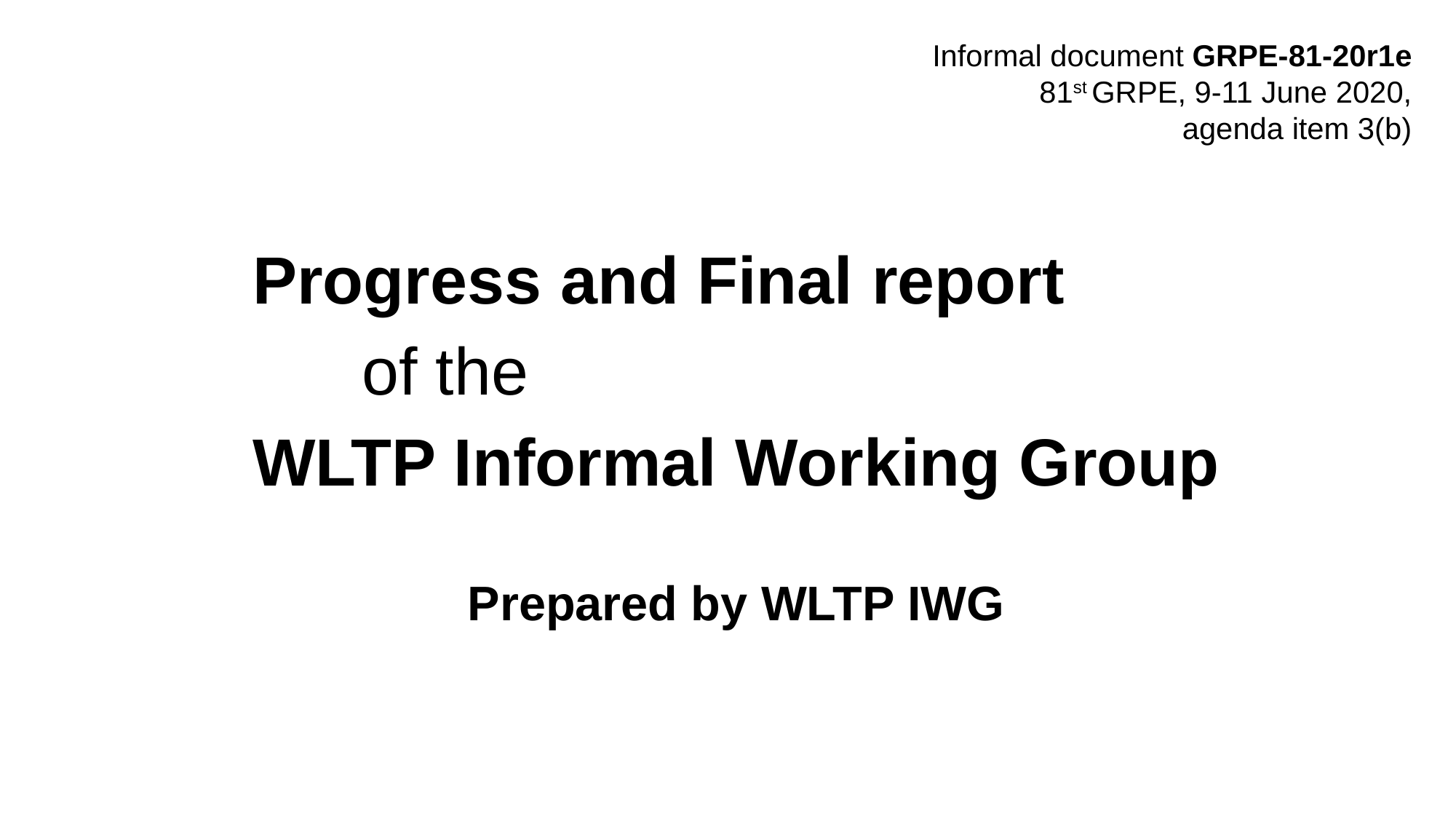

Informal document GRPE-81-20r1e
81st GRPE, 9-11 June 2020,
agenda item 3(b)
Progress and Final report
	of the
WLTP Informal Working Group

Prepared by WLTP IWG